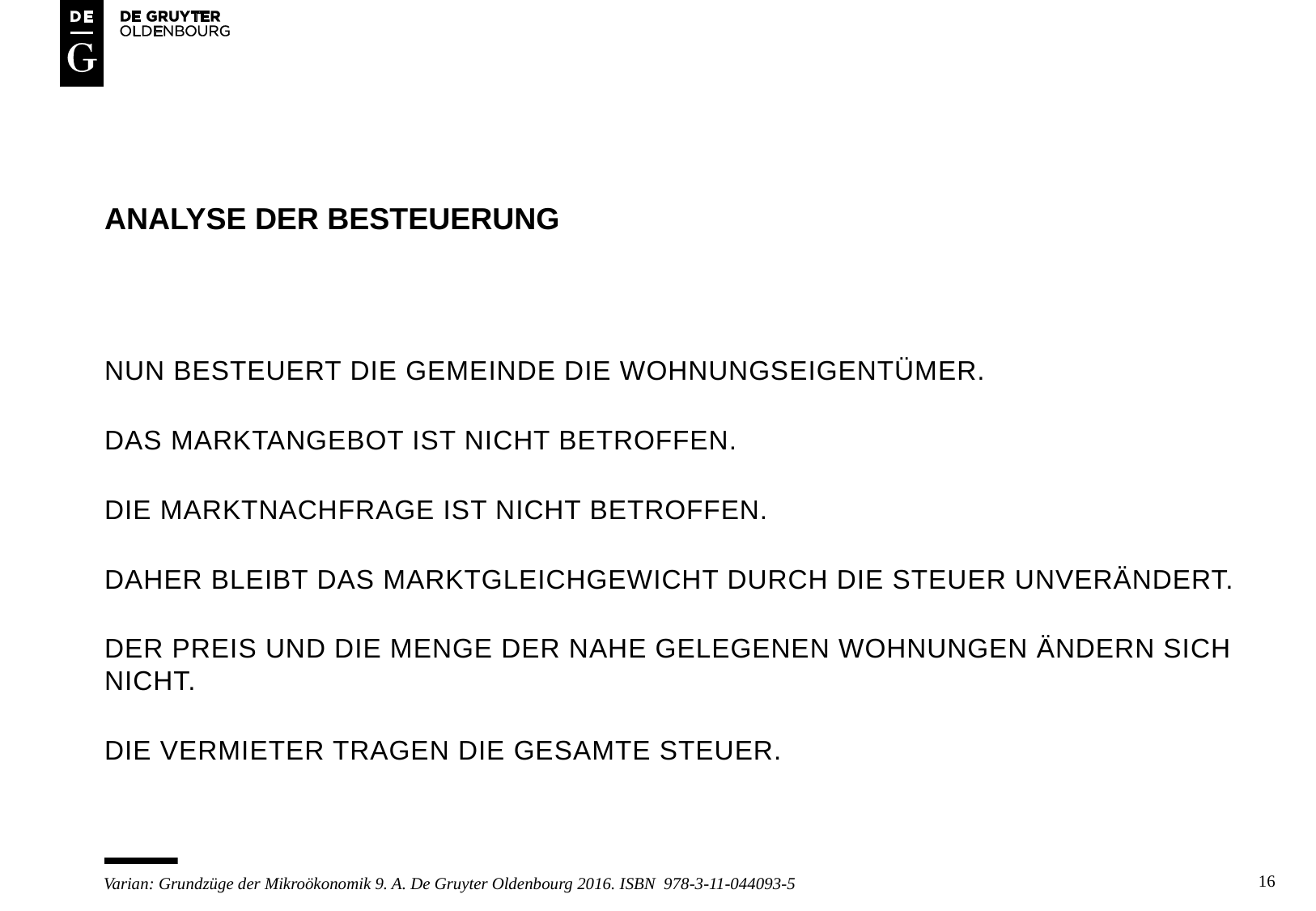

# Analyse der Besteuerung

Nun besteuert die Gemeinde die Wohnungseigentümer.
Das Marktangebot ist nicht betroffen.
Die Marktnachfrage ist nicht betroffen.
Daher bleibt das Marktgleichgewicht durch die Steuer unverändert.
Der Preis und die Menge der nahe gelegenen Wohnungen ändern sich nicht.
Die Vermieter tragen die gesamte Steuer.

16
Varian: Grundzüge der Mikroökonomik 9. A. De Gruyter Oldenbourg 2016. ISBN  978-3-11-044093-5